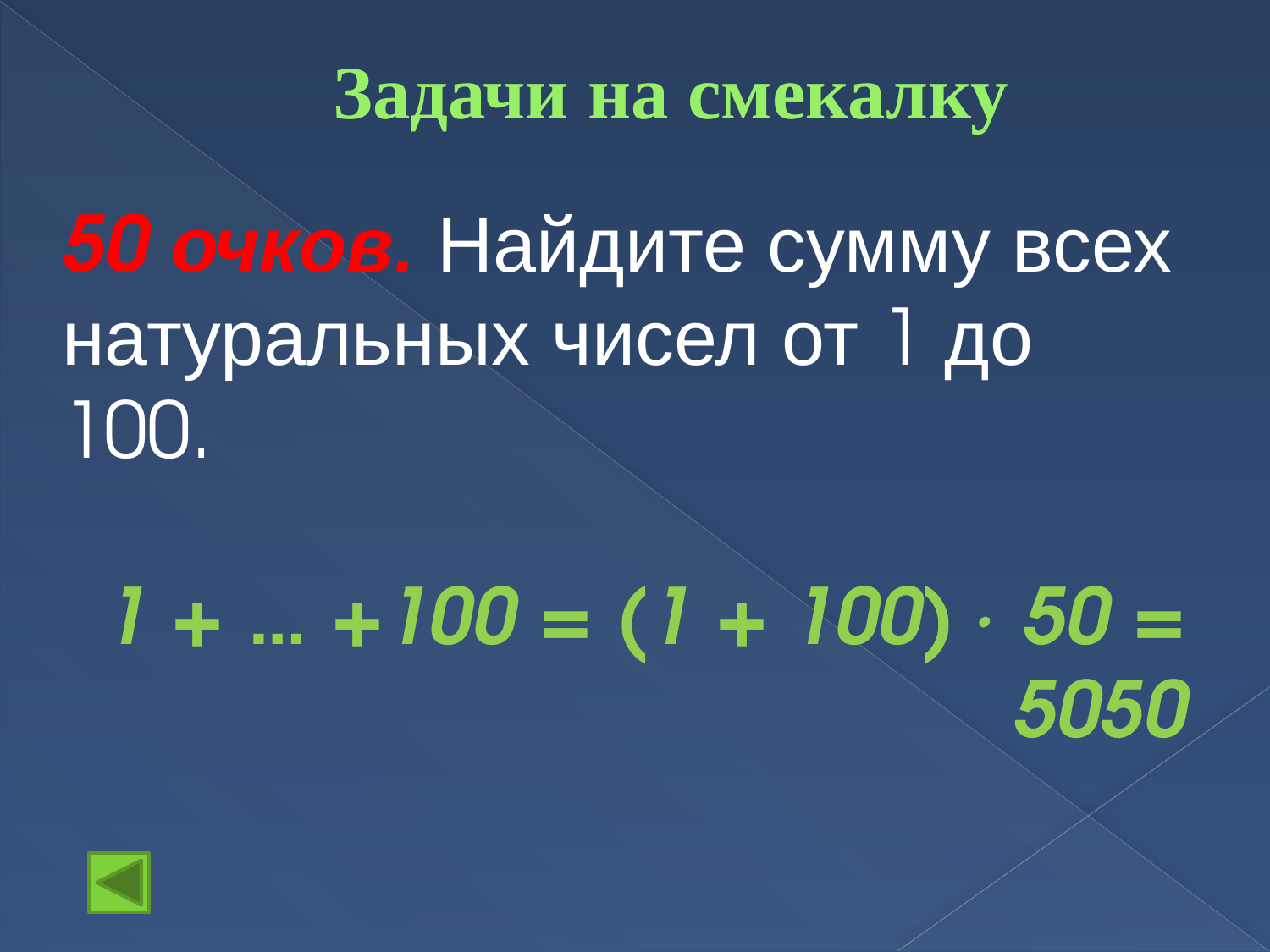

# Задачи на смекалку
50 очков. Найдите сумму всех натуральных чисел от 1 до 100.

 1 + … +100 = (1 + 100)⋅ 50 = 5050